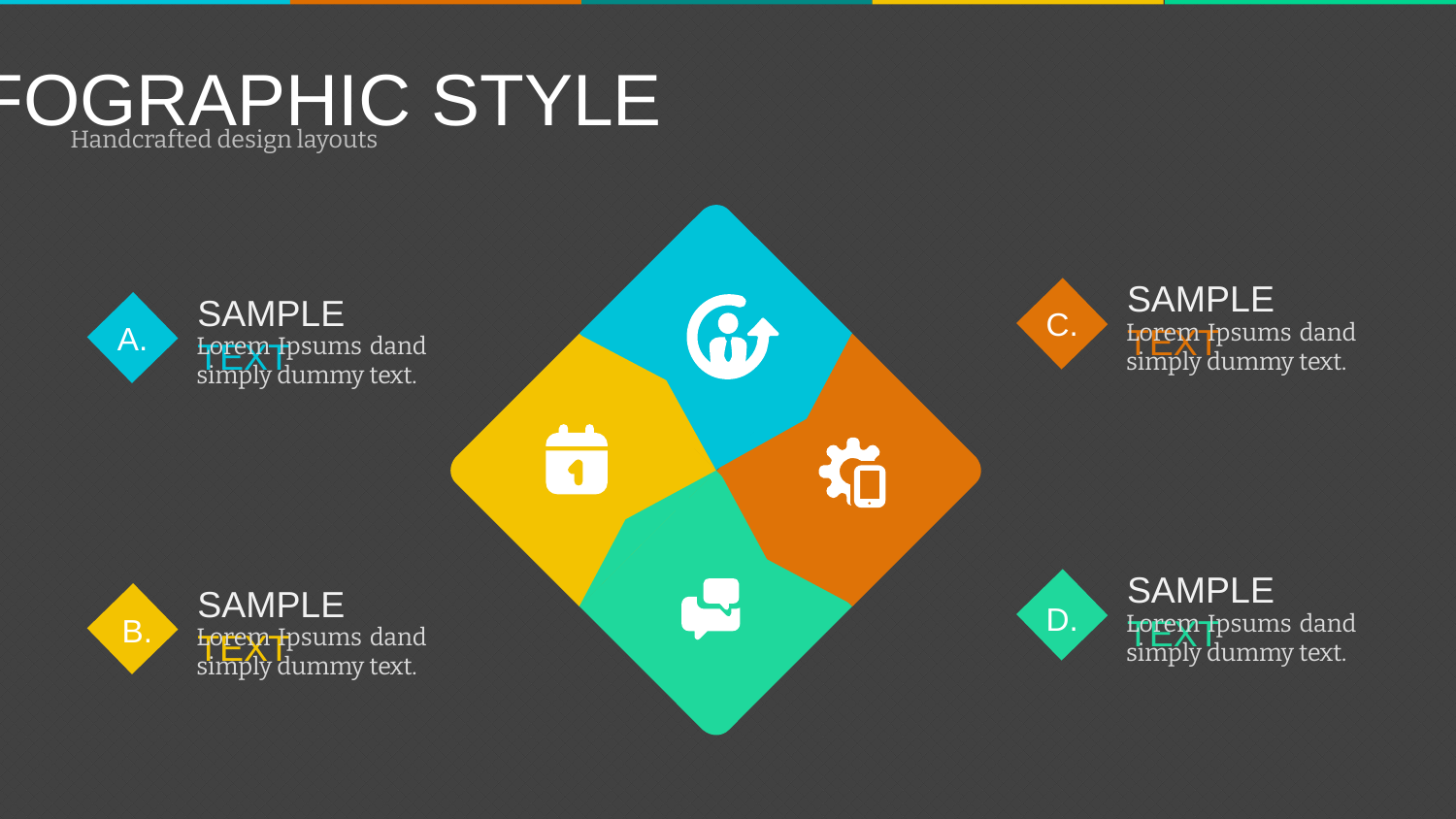

INFOGRAPHIC STYLE
Handcrafted design layouts

SAMPLE TEXT
SAMPLE TEXT

C.

Lorem Ipsums dand simply dummy text.
A.
Lorem Ipsums dand simply dummy text.

SAMPLE TEXT
SAMPLE TEXT

D.

Lorem Ipsums dand simply dummy text.
B.
Lorem Ipsums dand simply dummy text.